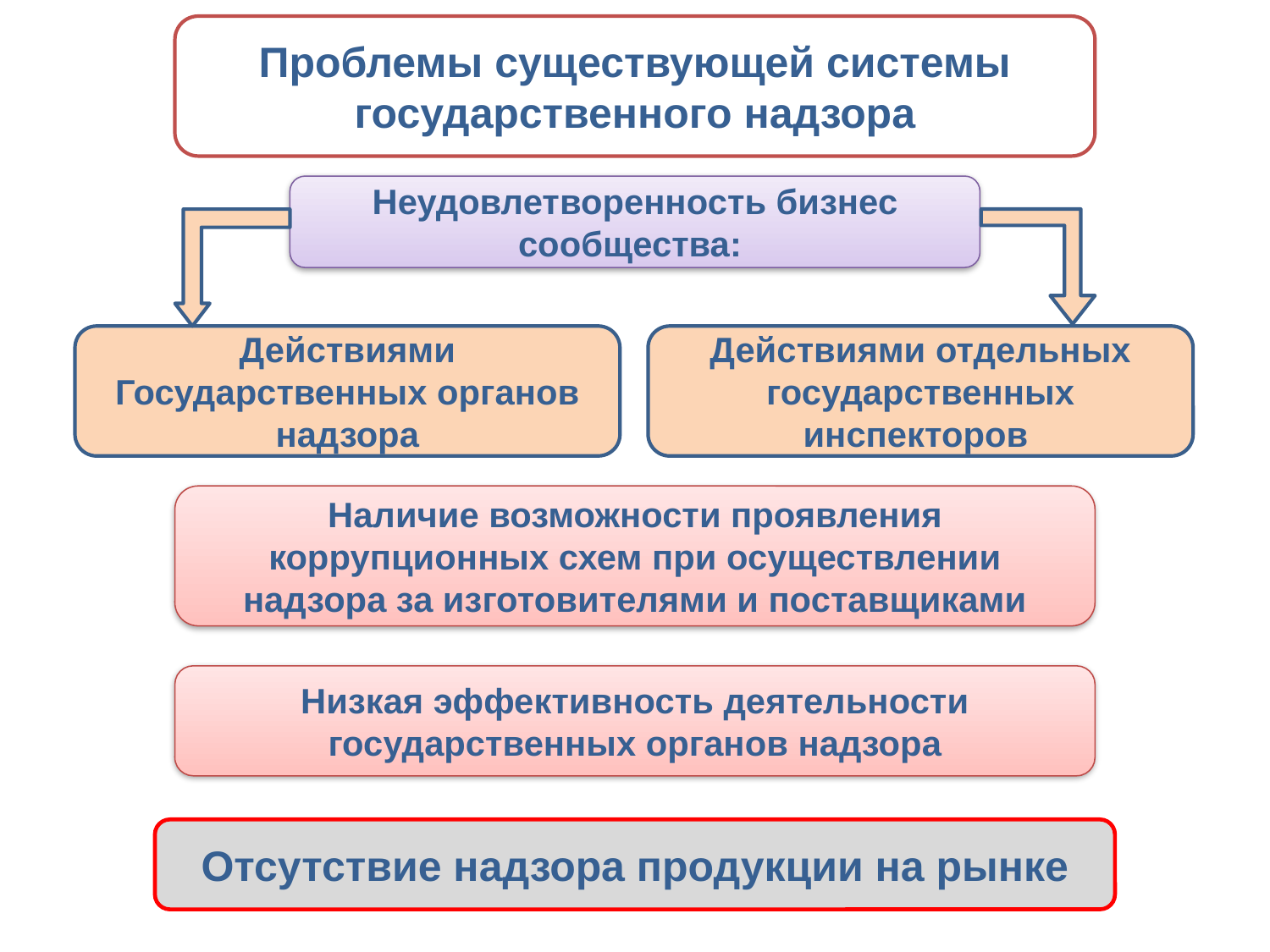

Проблемы существующей системы государственного надзора
Неудовлетворенность бизнес сообщества:

Действиями Государственных органов надзора
Действиями отдельных государственных инспекторов
Наличие возможности проявления коррупционных схем при осуществлении надзора за изготовителями и поставщиками
Низкая эффективность деятельности государственных органов надзора
Отсутствие надзора продукции на рынке